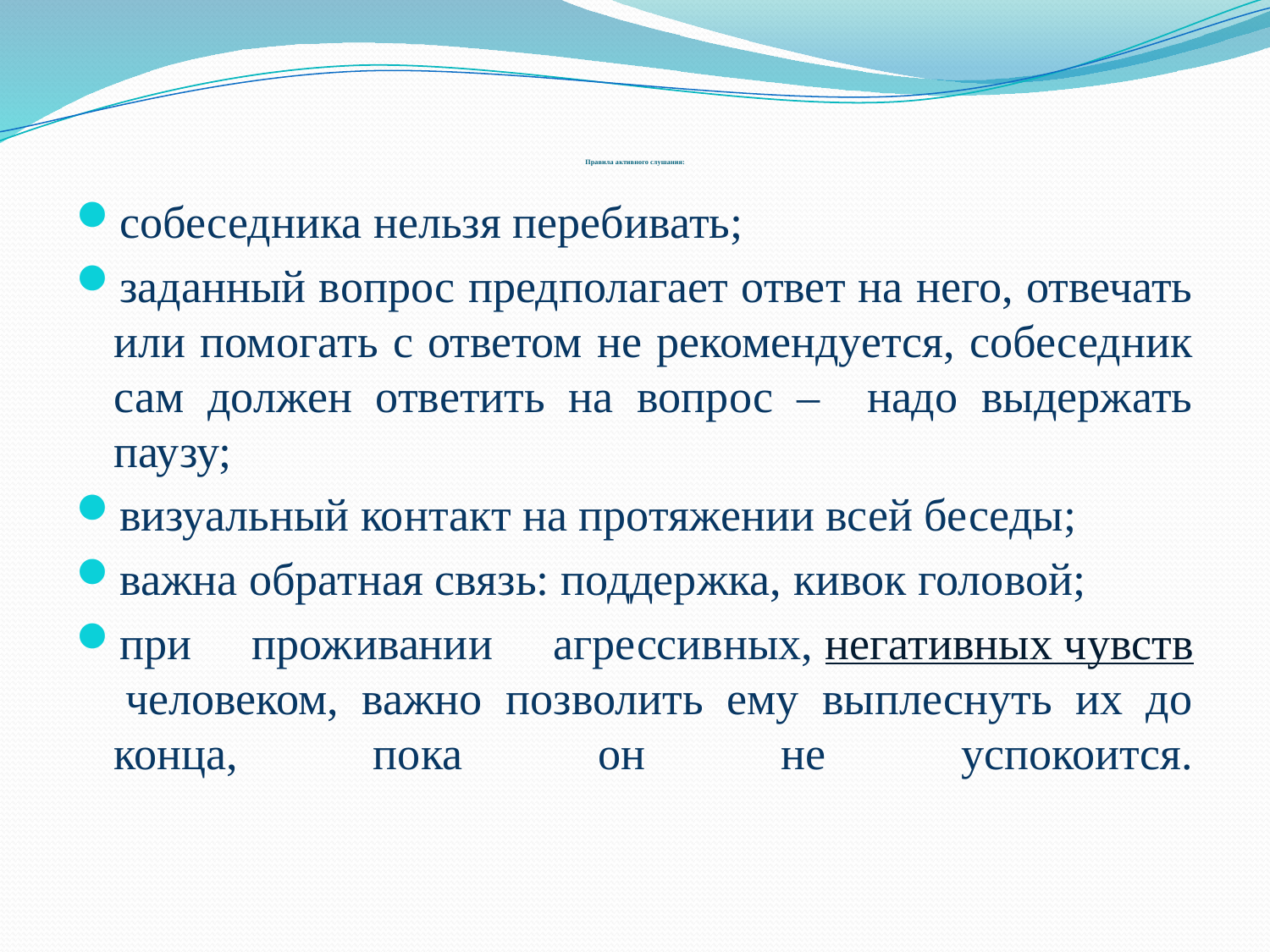

# Правила активного слушания:
собеседника нельзя перебивать;
заданный вопрос предполагает ответ на него, отвечать или помогать с ответом не рекомендуется, собеседник сам должен ответить на вопрос –  надо выдержать паузу;
визуальный контакт на протяжении всей беседы;
важна обратная связь: поддержка, кивок головой;
при проживании агрессивных, негативных чувств человеком, важно позволить ему выплеснуть их до конца, пока он не успокоится.